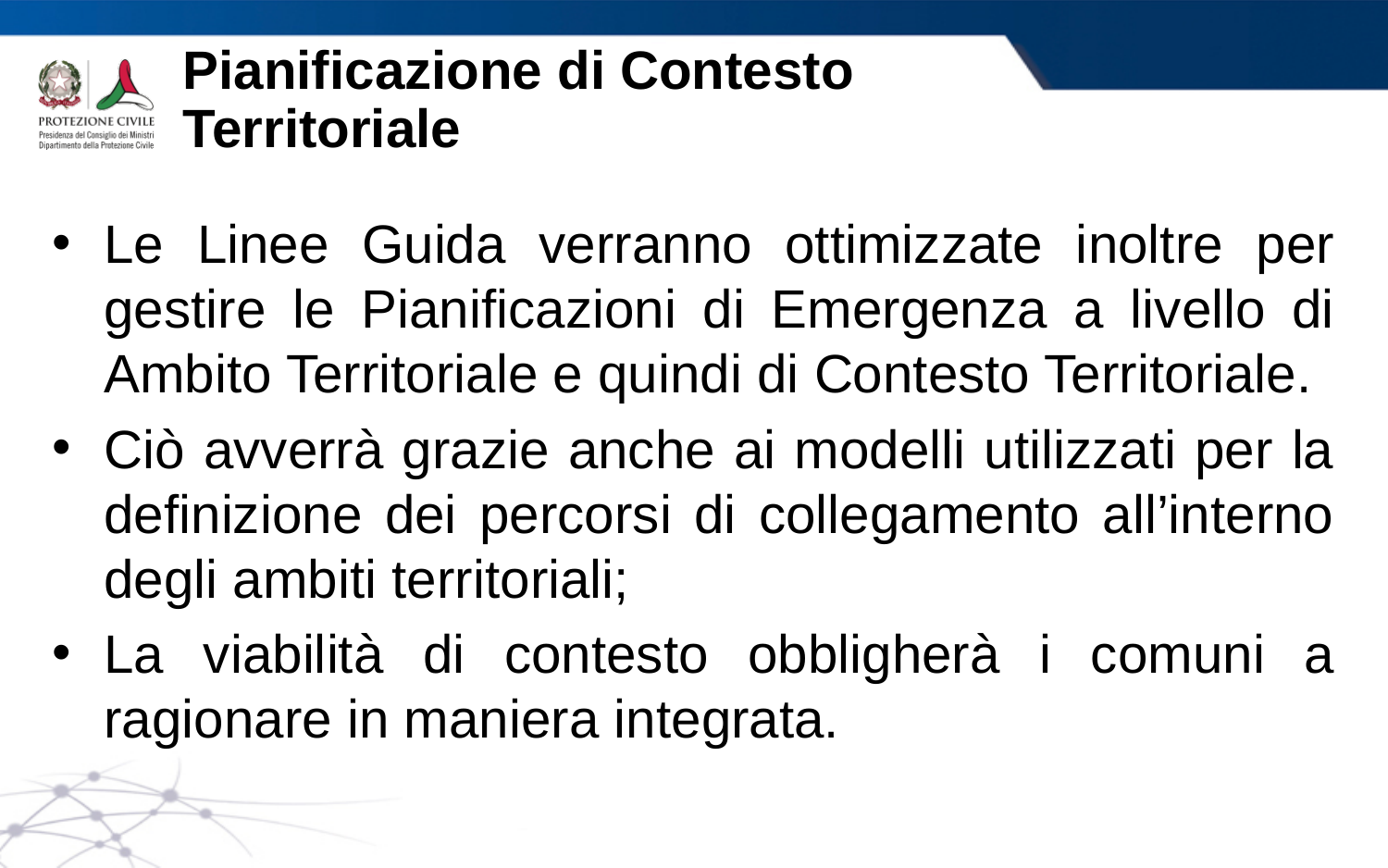

# Pianificazione di Contesto Territoriale
Le Linee Guida verranno ottimizzate inoltre per gestire le Pianificazioni di Emergenza a livello di Ambito Territoriale e quindi di Contesto Territoriale.
Ciò avverrà grazie anche ai modelli utilizzati per la definizione dei percorsi di collegamento all’interno degli ambiti territoriali;
La viabilità di contesto obbligherà i comuni a ragionare in maniera integrata.